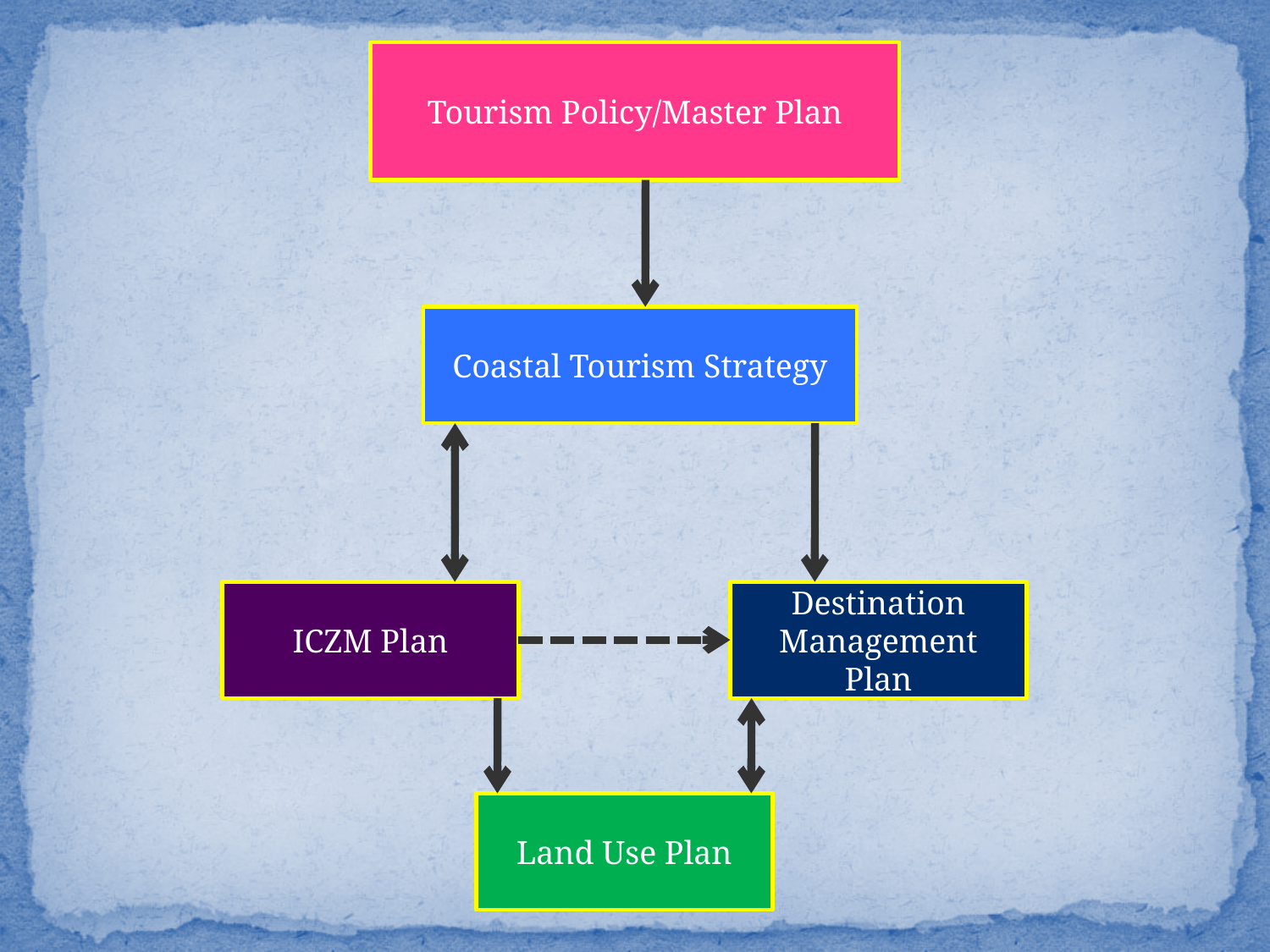

Tourism Policy/Master Plan
Coastal Tourism Strategy
ICZM Plan
Destination Management Plan
Land Use Plan